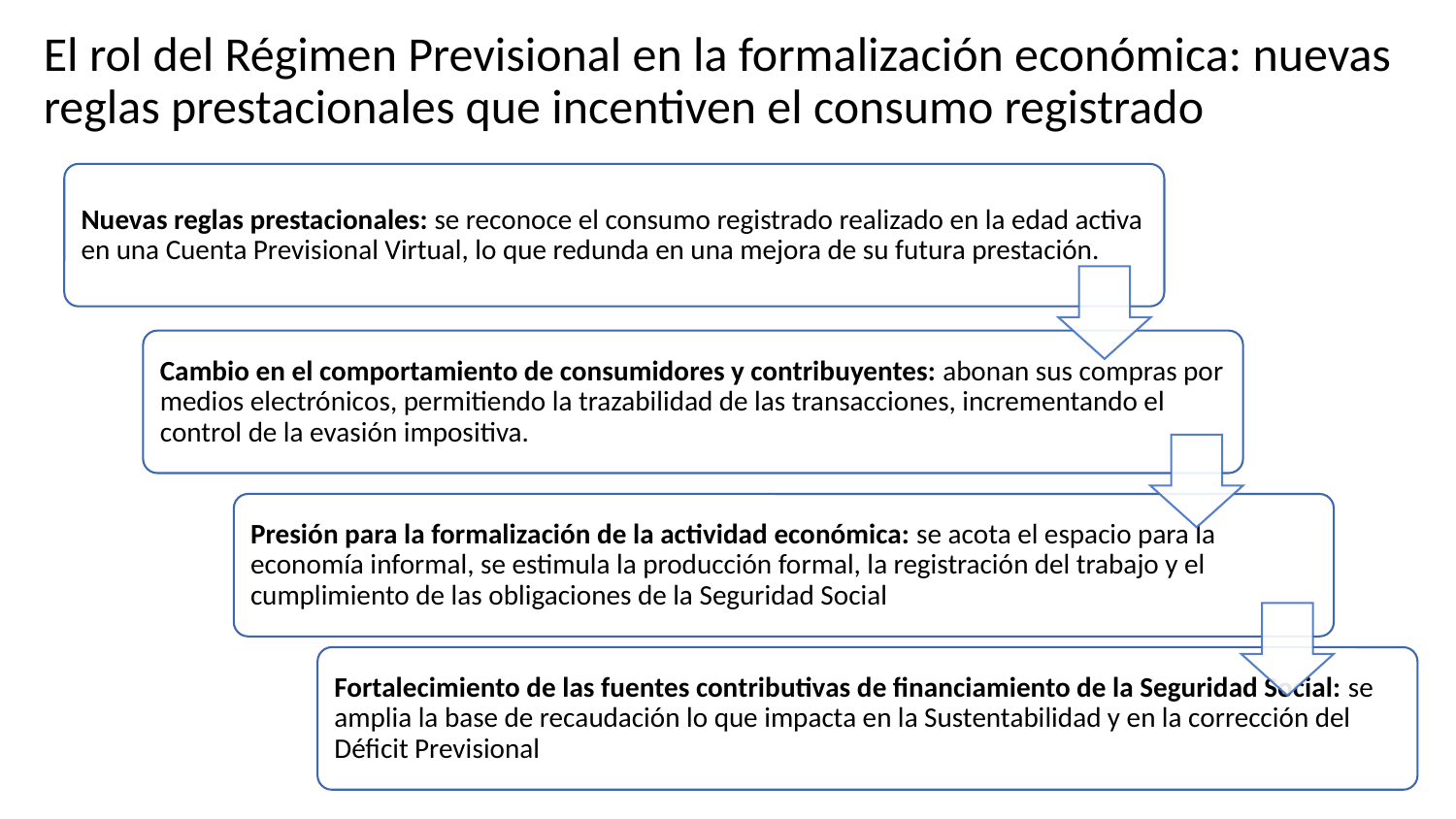

# El rol del Régimen Previsional en la formalización económica: nuevas reglas prestacionales que incentiven el consumo registrado
Nuevas reglas prestacionales: se reconoce el consumo registrado realizado en la edad activa en una Cuenta Previsional Virtual, lo que redunda en una mejora de su futura prestación.
Cambio en el comportamiento de consumidores y contribuyentes: abonan sus compras por medios electrónicos, permitiendo la trazabilidad de las transacciones, incrementando el control de la evasión impositiva.
Presión para la formalización de la actividad económica: se acota el espacio para la economía informal, se estimula la producción formal, la registración del trabajo y el cumplimiento de las obligaciones de la Seguridad Social
Fortalecimiento de las fuentes contributivas de financiamiento de la Seguridad Social: se amplia la base de recaudación lo que impacta en la Sustentabilidad y en la corrección del Déficit Previsional